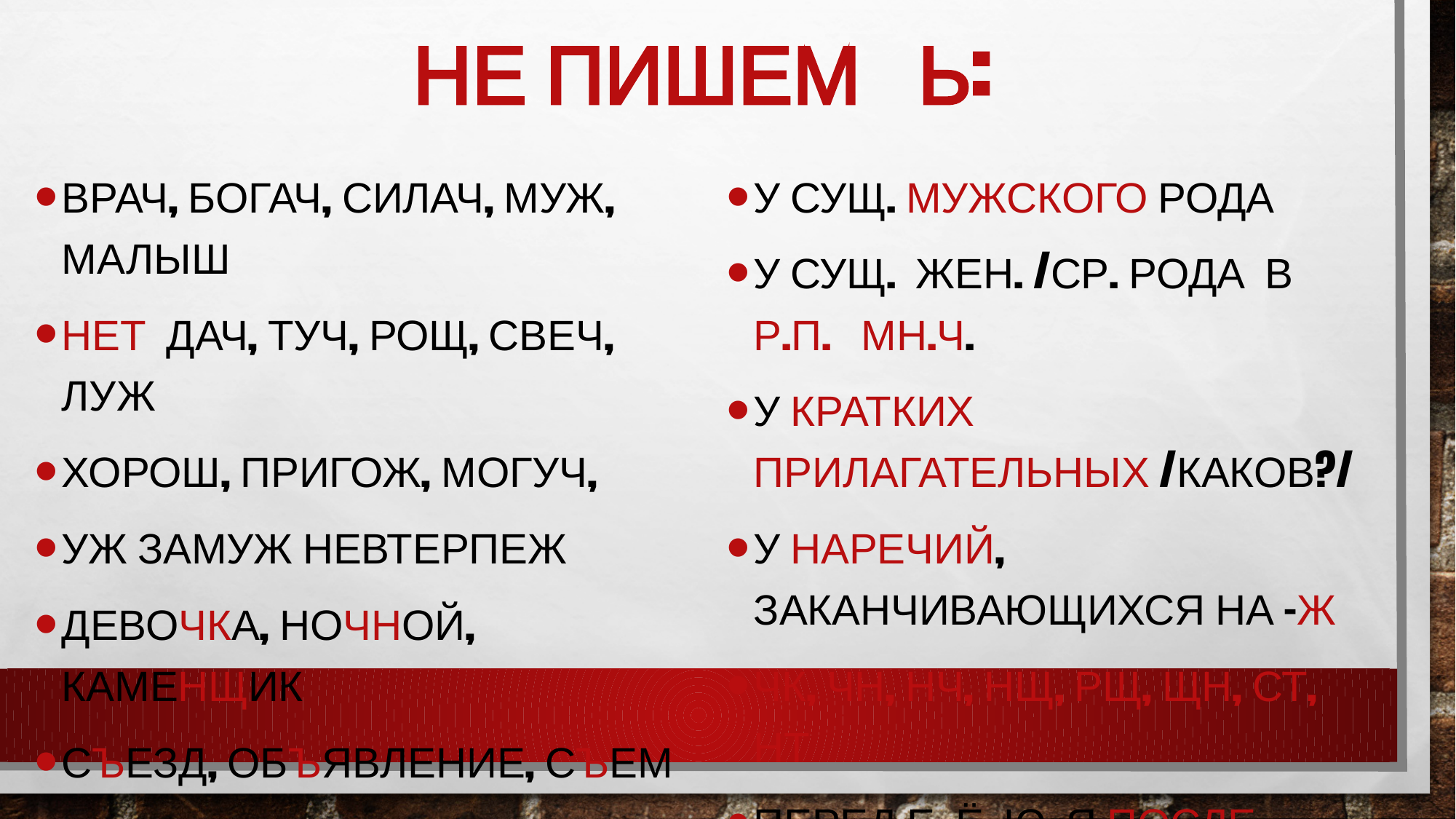

# НЕ пишем   Ь:
врач, богач, силач, муж, малыш
нет  дач, туч, рощ, свеч, луж
хорош, пригож, могуч,
уж замуж невтерпеж
девочка, ночной, каменщик
съезд, объявление, съем
у сущ. мужского рода
у сущ.  жен. /ср. рода  в Р.п.   мн.ч.
у кратких прилагательных /каков?/
у наречий, заканчивающихся на -Ж
ЧК, ЧН, НЧ, НЩ, РЩ, ЩН, СТ, НТ
перед Е, Ё, Ю, Я после приставок на согласную пиши Ъ